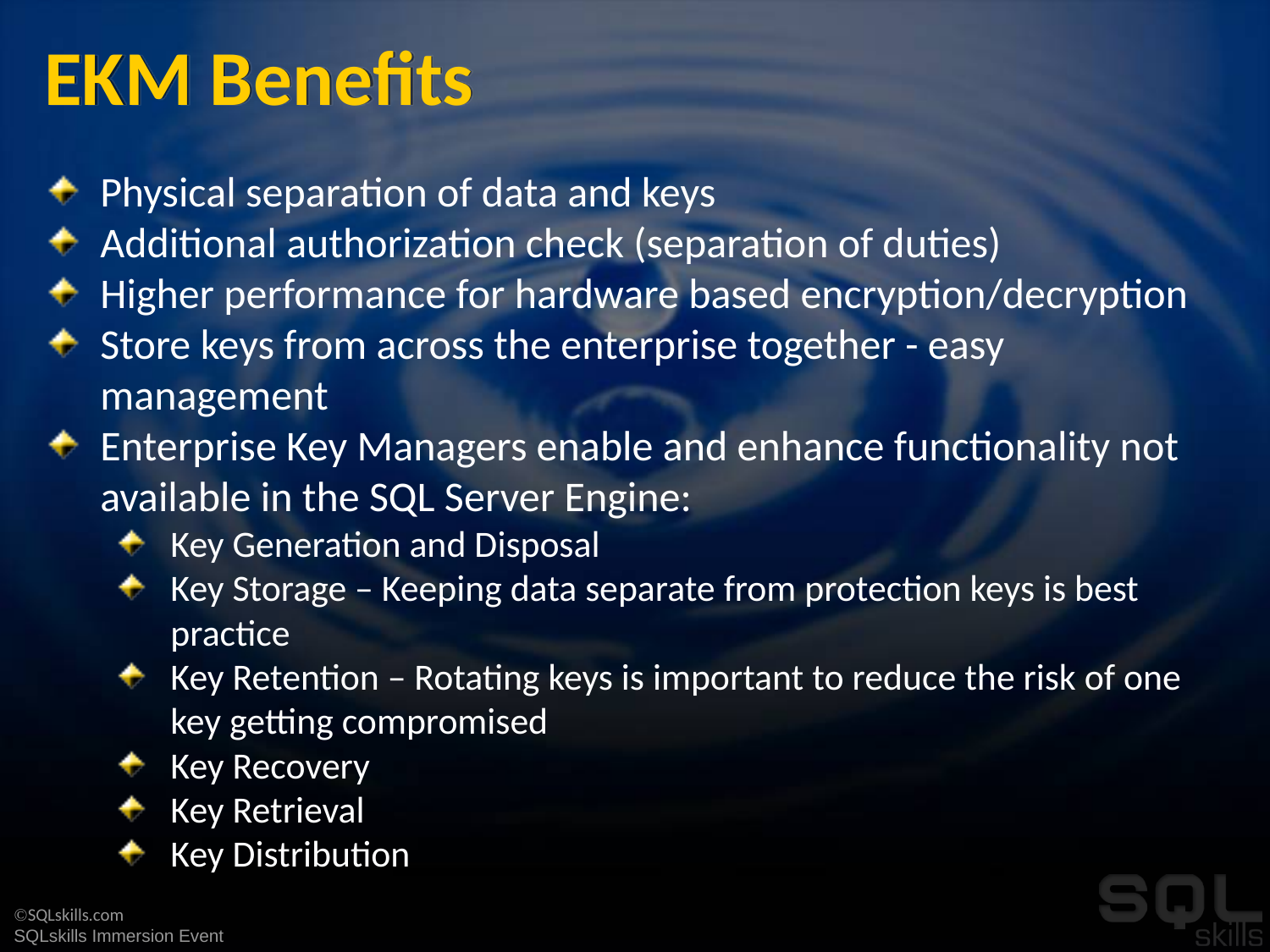

# EKM Benefits
Physical separation of data and keys
Additional authorization check (separation of duties)
Higher performance for hardware based encryption/decryption
Store keys from across the enterprise together - easy management
Enterprise Key Managers enable and enhance functionality not available in the SQL Server Engine:
Key Generation and Disposal
Key Storage – Keeping data separate from protection keys is best practice
Key Retention – Rotating keys is important to reduce the risk of one key getting compromised
Key Recovery
Key Retrieval
Key Distribution